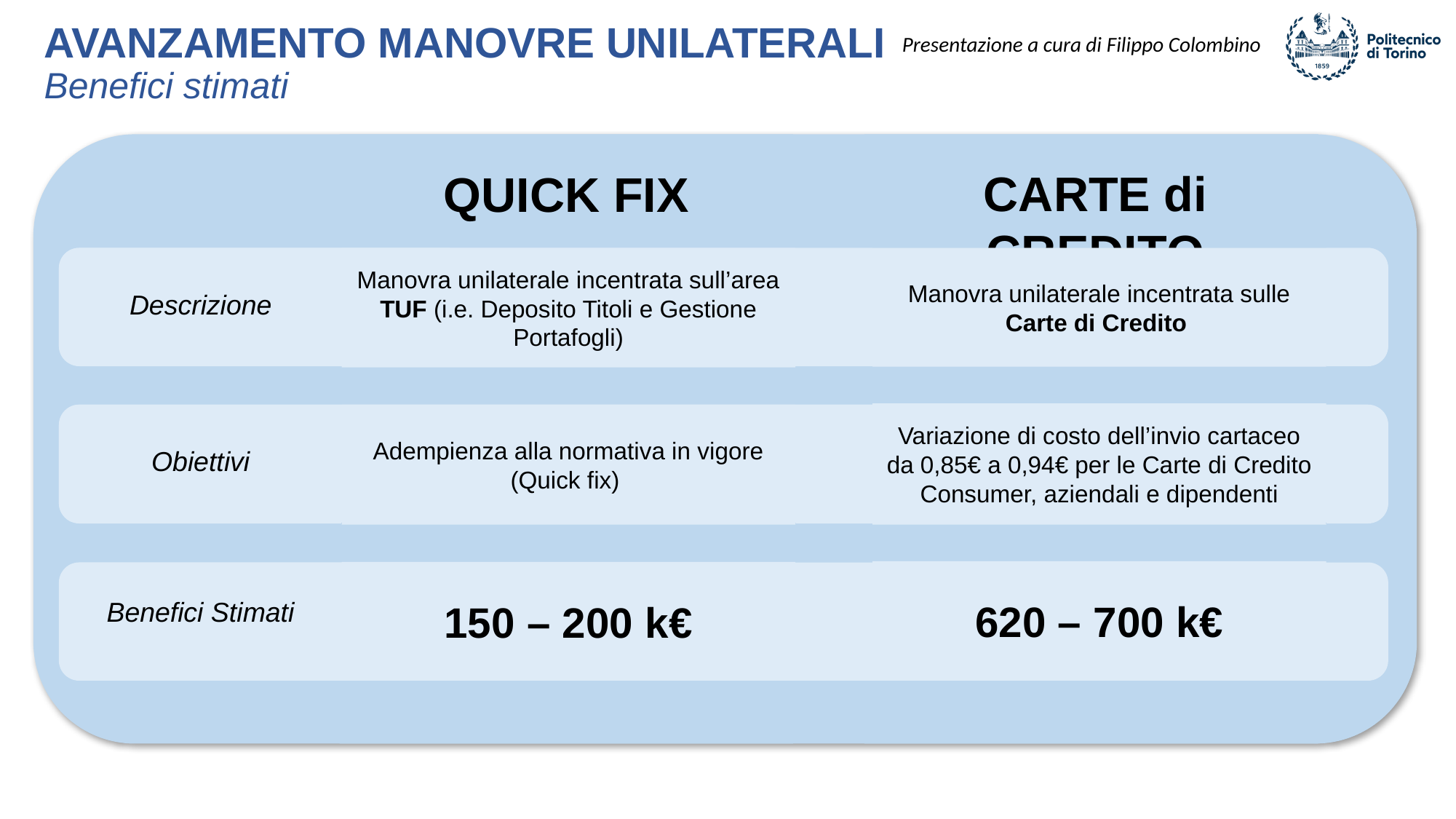

AVANZAMENTO MANOVRE UNILATERALI
Benefici stimati

CARTE di CREDITO
QUICK FIX
Manovra unilaterale incentrata sull’area TUF (i.e. Deposito Titoli e Gestione Portafogli)
Manovra unilaterale incentrata sulle Carte di Credito

Descrizione
Manovra unilaterale incentrata sulle Carte di Credito

Manovra unilaterale incentrata sull’area TUF (i.e. Deposito Titoli e Gestione Portafogli)
Descrizione

Variazione di costo dell’invio cartaceo da 0,85€ a 0,94€ per le Carte di Credito Consumer, aziendali e dipendenti

Adempienza alla normativa in vigore (Quick fix)

Obiettivi

Adempienza alla normativa in vigore (Quick fix)

Variazione di costo dell’invio cartaceo da 0,85€ a 0,94€ per le Carte di Credito Consumer e Aziendali e dipendenti

Obiettivi
620 – 700 k€
150 – 200 k€

Benefici Stimati